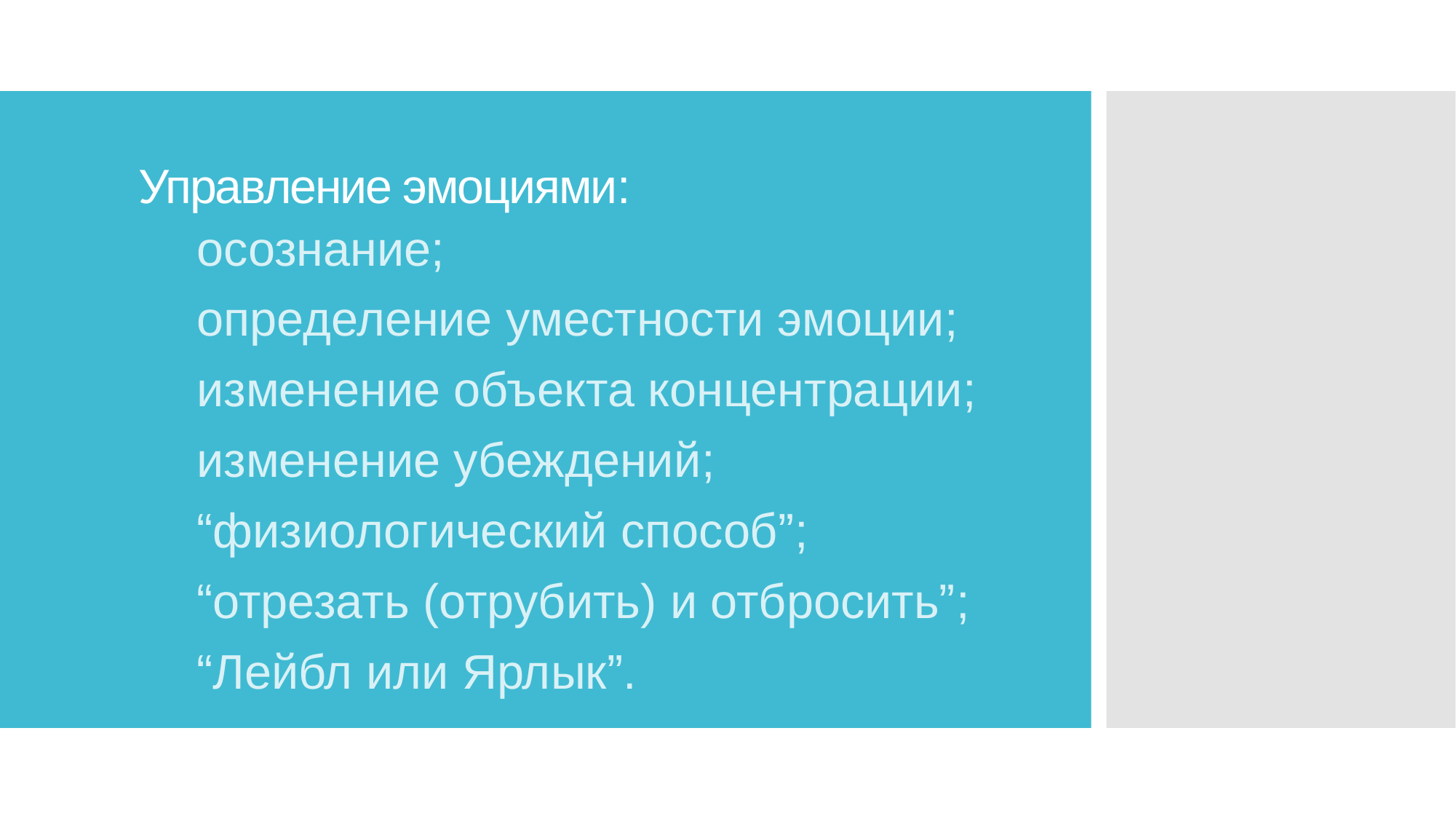

# Управление эмоциями:
осознание;
определение уместности эмоции;
изменение объекта концентрации;
изменение убеждений;
“физиологический способ”;
“отрезать (отрубить) и отбросить”;
“Лейбл или Ярлык”.